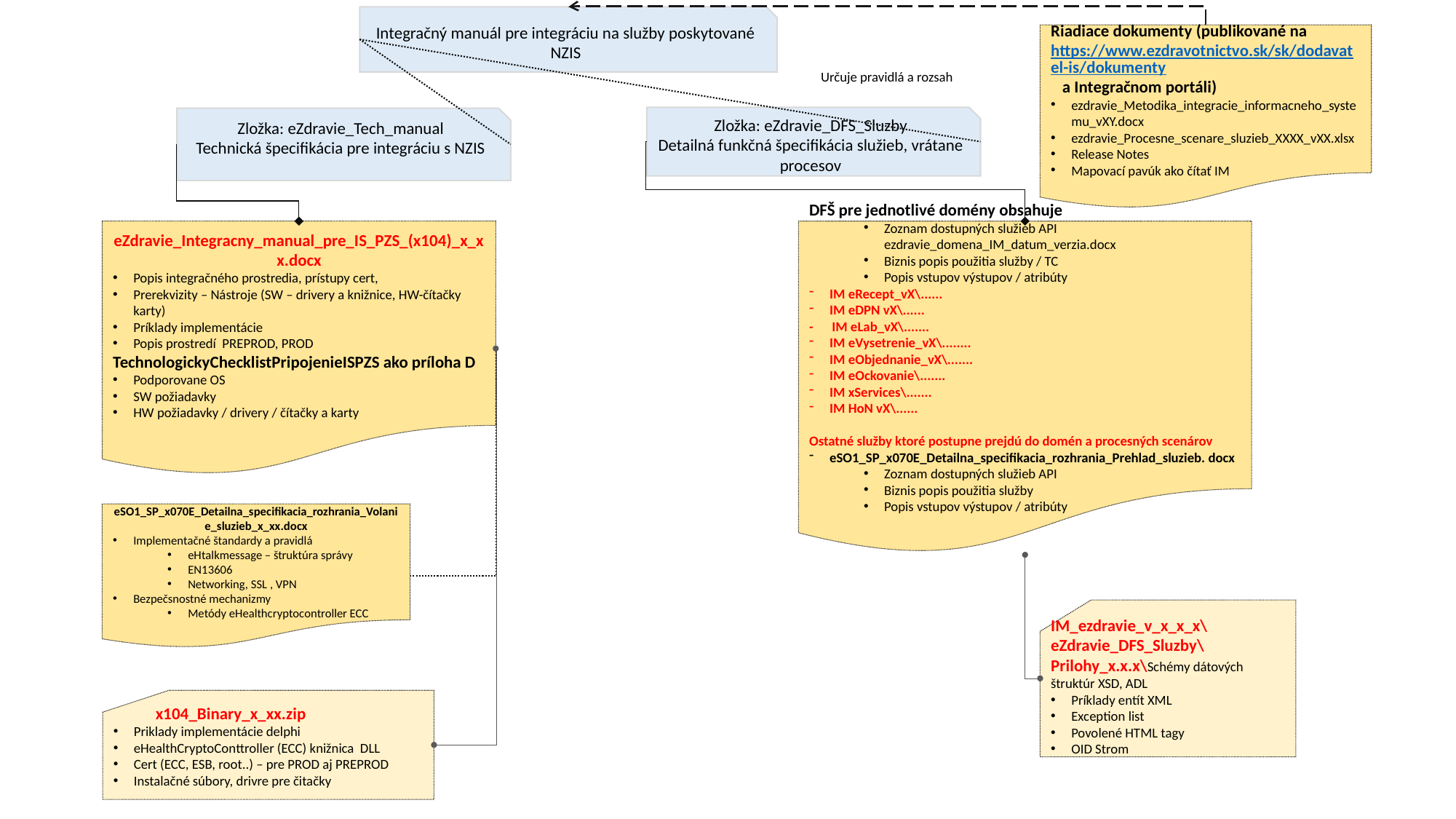

Integračný manuál pre integráciu na služby poskytované NZIS
Riadiace dokumenty (publikované na https://www.ezdravotnictvo.sk/sk/dodavatel-is/dokumenty   a Integračnom portáli)
ezdravie_Metodika_integracie_informacneho_systemu_vXY.docx
ezdravie_Procesne_scenare_sluzieb_XXXX_vXX.xlsx
Release Notes
Mapovací pavúk ako čítať IM

Určuje pravidlá a rozsah
Zložka: eZdravie_DFS_Sluzby
Detailná funkčná špecifikácia služieb, vrátane procesov
Zložka: eZdravie_Tech_manual
Technická špecifikácia pre integráciu s NZIS

DFŠ pre jednotlivé domény obsahuje
Zoznam dostupných služieb API  ezdravie_domena_IM_datum_verzia.docx
Biznis popis použitia služby / TC
Popis vstupov výstupov / atribúty
IM eRecept_vX\......
IM eDPN vX\......
-      IM eLab_vX\.......
IM eVysetrenie_vX\........
IM eObjednanie_vX\.......
IM eOckovanie\.......
IM xServices\.......
IM HoN vX\......

Ostatné služby ktoré postupne prejdú do domén a procesných scenárov
eSO1_SP_x070E_Detailna_specifikacia_rozhrania_Prehlad_sluzieb. docx
Zoznam dostupných služieb API
Biznis popis použitia služby
Popis vstupov výstupov / atribúty

eZdravie_Integracny_manual_pre_IS_PZS_(x104)_x_xx.docx
Popis integračného prostredia, prístupy cert,
Prerekvizity – Nástroje (SW – drivery a knižnice, HW-čítačky karty)
Príklady implementácie
Popis prostredí  PREPROD, PROD
TechnologickyChecklistPripojenieISPZS ako príloha D
Podporovane OS
SW požiadavky
HW požiadavky / drivery / čítačky a karty

eSO1_SP_x070E_Detailna_specifikacia_rozhrania_Volanie_sluzieb_x_xx.docx
Implementačné štandardy a pravidlá
eHtalkmessage – štruktúra správy
EN13606
Networking, SSL , VPN
Bezpečsnostné mechanizmy
Metódy eHealthcryptocontroller ECC
IM_ezdravie_v_x_x_x\eZdravie_DFS_Sluzby\Prilohy_x.x.x\Schémy dátových štruktúr XSD, ADL
Príklady entít XML
Exception list
Povolené HTML tagy
OID Strom

           x104_Binary_x_xx.zip
Priklady implementácie delphi
eHealthCryptoConttroller (ECC) knižnica  DLL
Cert (ECC, ESB, root..) – pre PROD aj PREPROD
Instalačné súbory, drivre pre čitačky